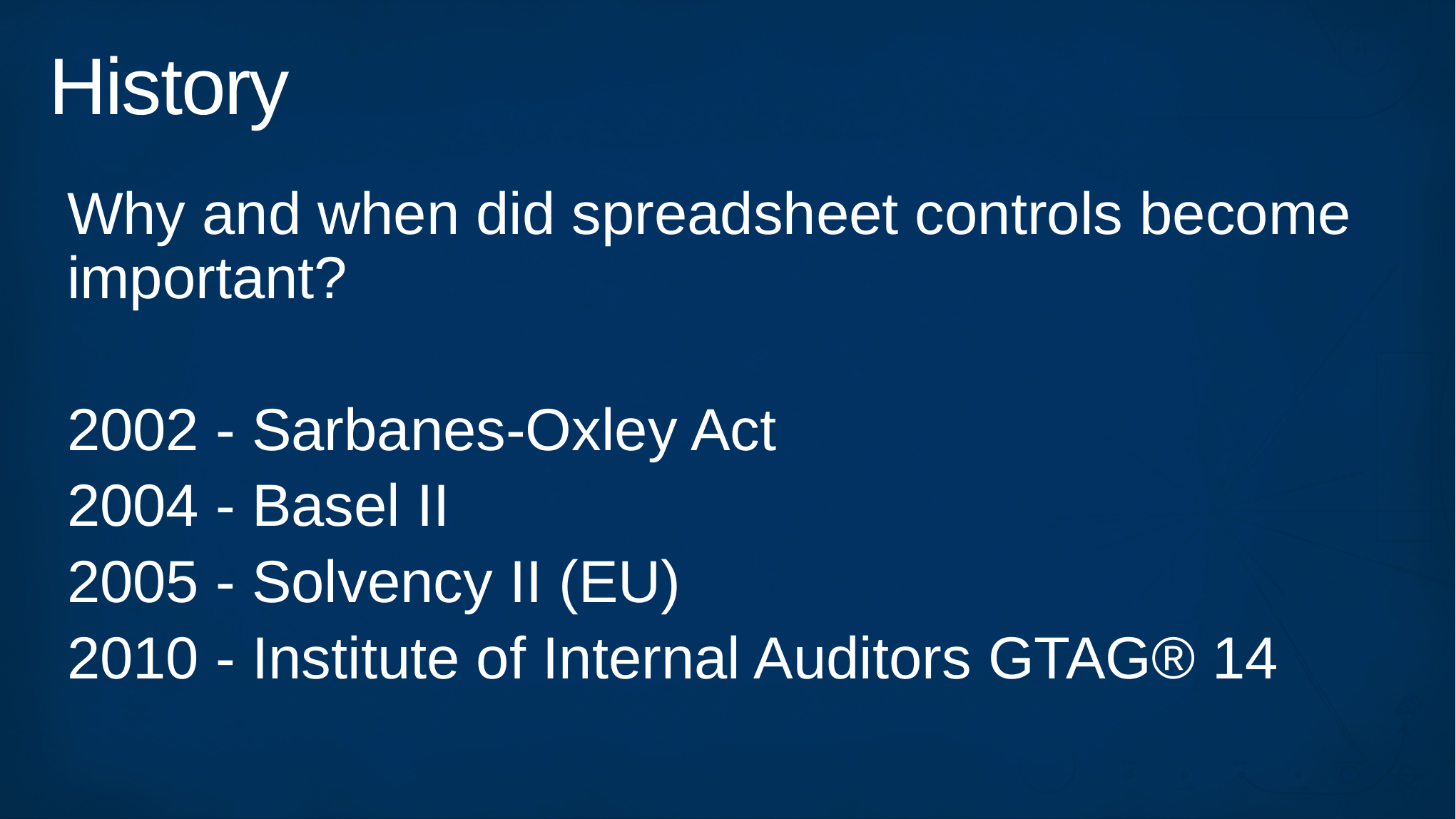

# History
Why and when did spreadsheet controls become important?

2002 - Sarbanes-Oxley Act
2004 - Basel II
2005 - Solvency II (EU)
2010 - Institute of Internal Auditors GTAG® 14